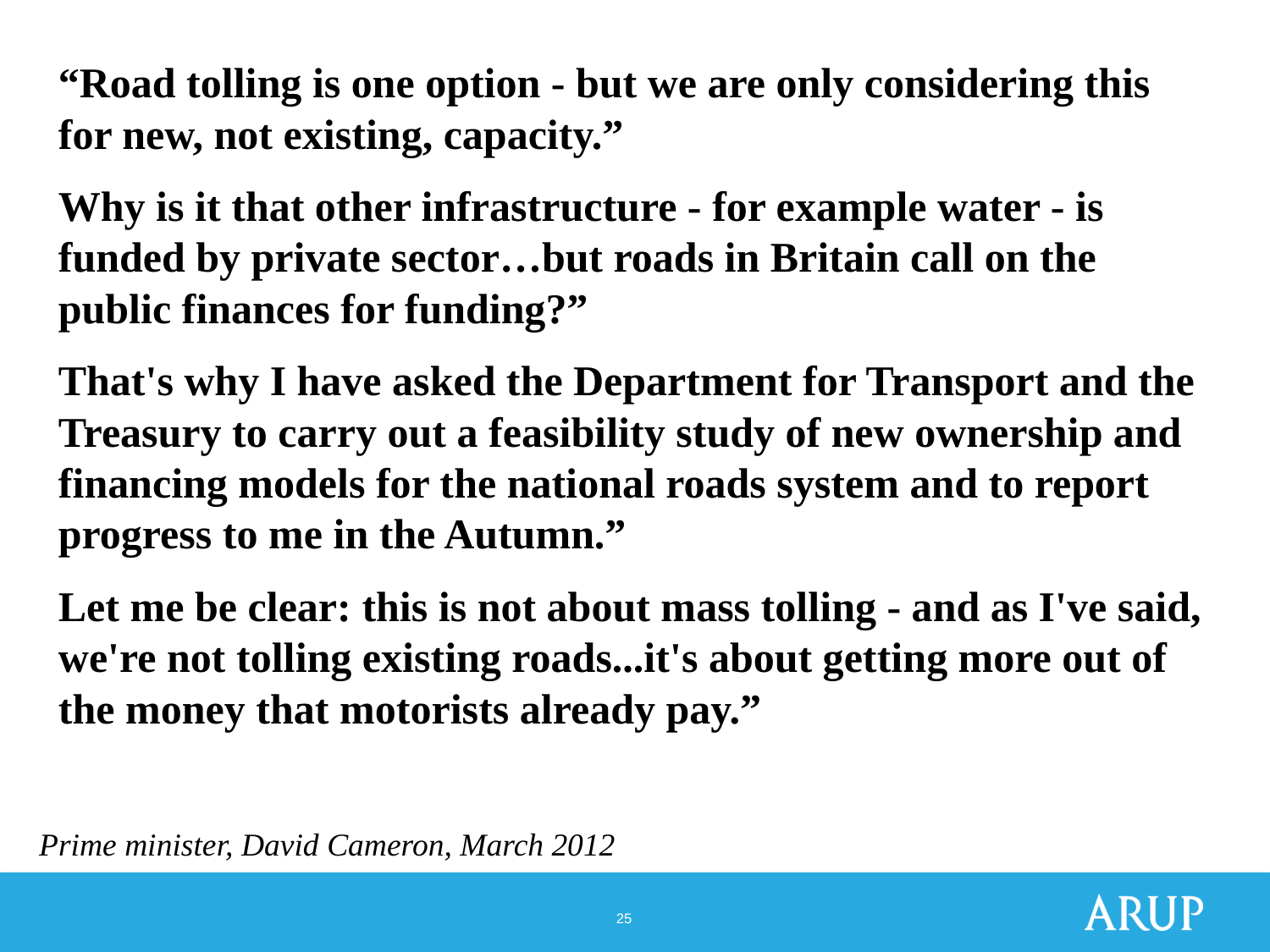

“Road tolling is one option - but we are only considering this for new, not existing, capacity.”
Why is it that other infrastructure - for example water - is funded by private sector…but roads in Britain call on the public finances for funding?”
That's why I have asked the Department for Transport and the Treasury to carry out a feasibility study of new ownership and financing models for the national roads system and to report progress to me in the Autumn.”
Let me be clear: this is not about mass tolling - and as I've said, we're not tolling existing roads...it's about getting more out of the money that motorists already pay.”

Prime minister, David Cameron, March 2012